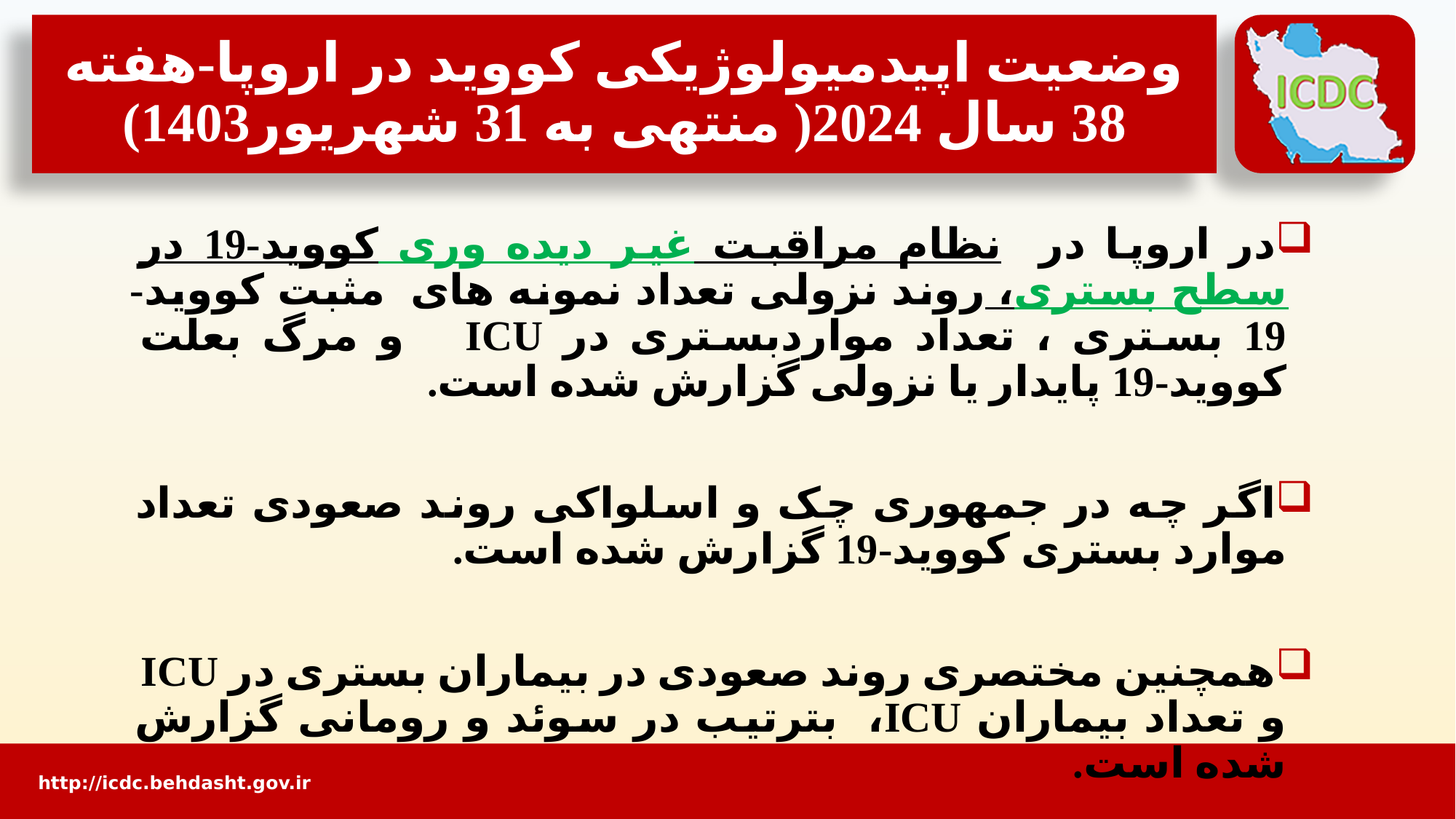

# وضعیت اپیدمیولوژیکی کووید در اروپا-هفته 38 سال 2024( منتهی به 31 شهریور1403)
در اروپا در  نظام مراقبت غیر دیده وری کووید-19 در سطح بستری، روند نزولی تعداد نمونه های  مثبت کووید-19 بستری ، تعداد مواردبستری در ICU   و مرگ بعلت کووید-19 پایدار یا نزولی گزارش شده است.

اگر چه در جمهوری چک و اسلواکی روند صعودی تعداد موارد بستری کووید-19 گزارش شده است.

همچنین مختصری روند صعودی در بیماران بستری در ICU  و تعداد بیماران ICU،  بترتیب در سوئد و رومانی گزارش شده است.